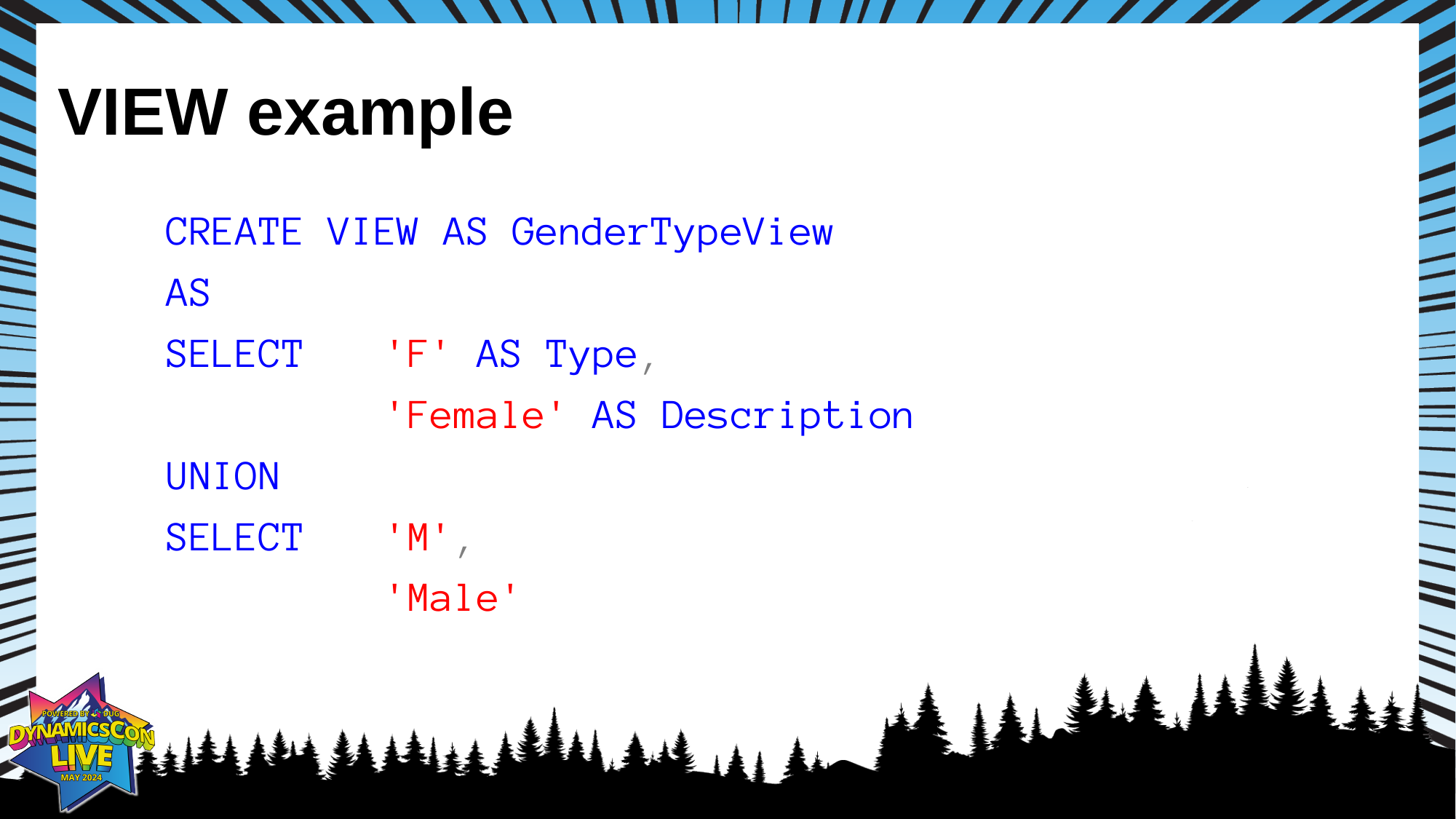

# VIEW example
CREATE VIEW AS GenderTypeView
AS
SELECT	'F' AS Type,
		'Female' AS Description
UNION
SELECT	'M',
		'Male'